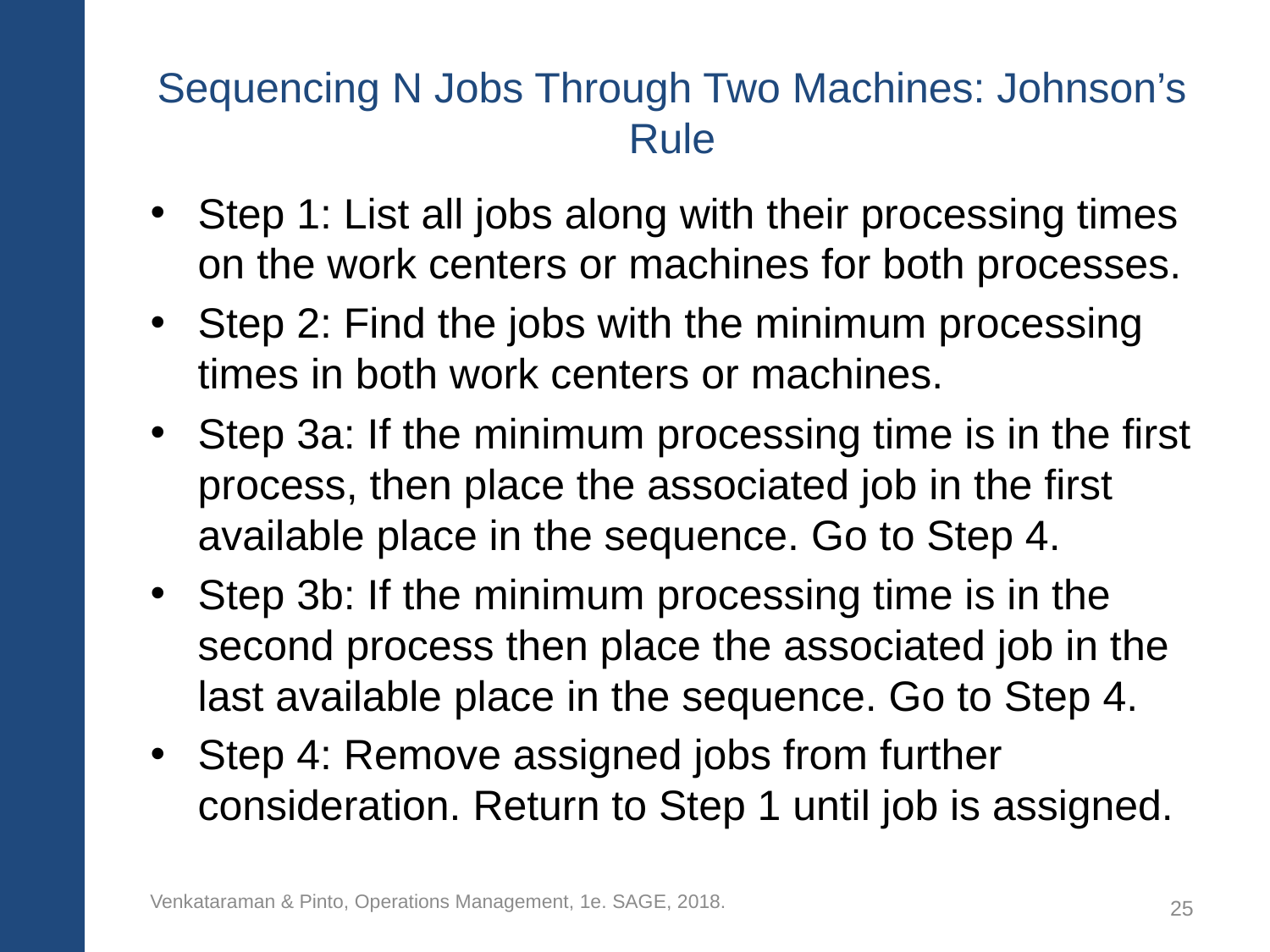

# Sequencing N Jobs Through Two Machines: Johnson’s Rule
Step 1: List all jobs along with their processing times on the work centers or machines for both processes.
Step 2: Find the jobs with the minimum processing times in both work centers or machines.
Step 3a: If the minimum processing time is in the first process, then place the associated job in the first available place in the sequence. Go to Step 4.
Step 3b: If the minimum processing time is in the second process then place the associated job in the last available place in the sequence. Go to Step 4.
Step 4: Remove assigned jobs from further consideration. Return to Step 1 until job is assigned.
Venkataraman & Pinto, Operations Management, 1e. SAGE, 2018.
25